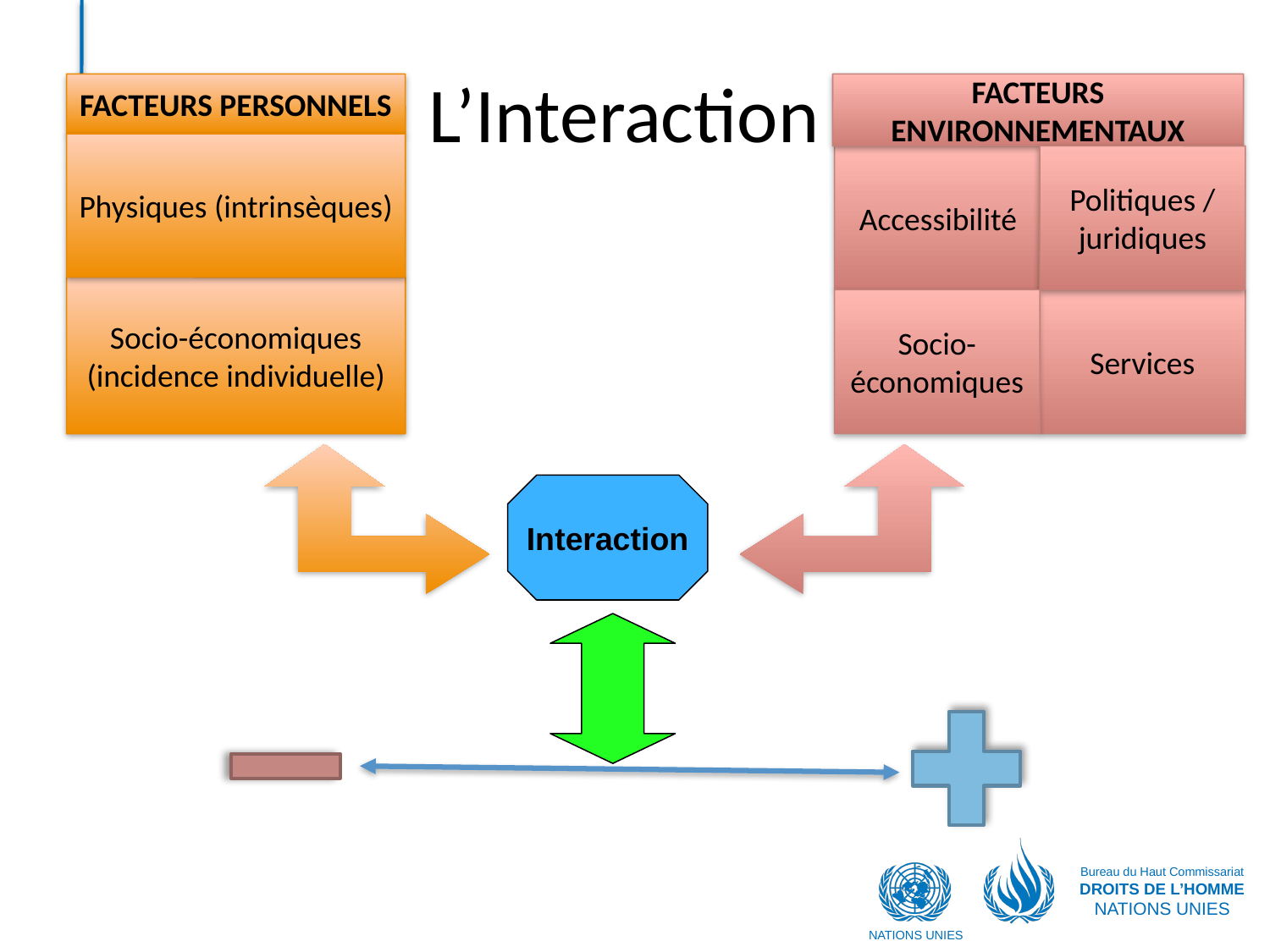

L’Interaction
FACTEURS PERSONNELS
Physiques (intrinsèques)
Socio-économiques (incidence individuelle)
FACTEURS ENVIRONNEMENTAUX
Accessibilité
Politiques / juridiques
Socio-économiques
Services

Interaction

Bureau du Haut Commissariat
DROITS DE L’HOMME
NATIONS UNIES
NATIONS UNIES